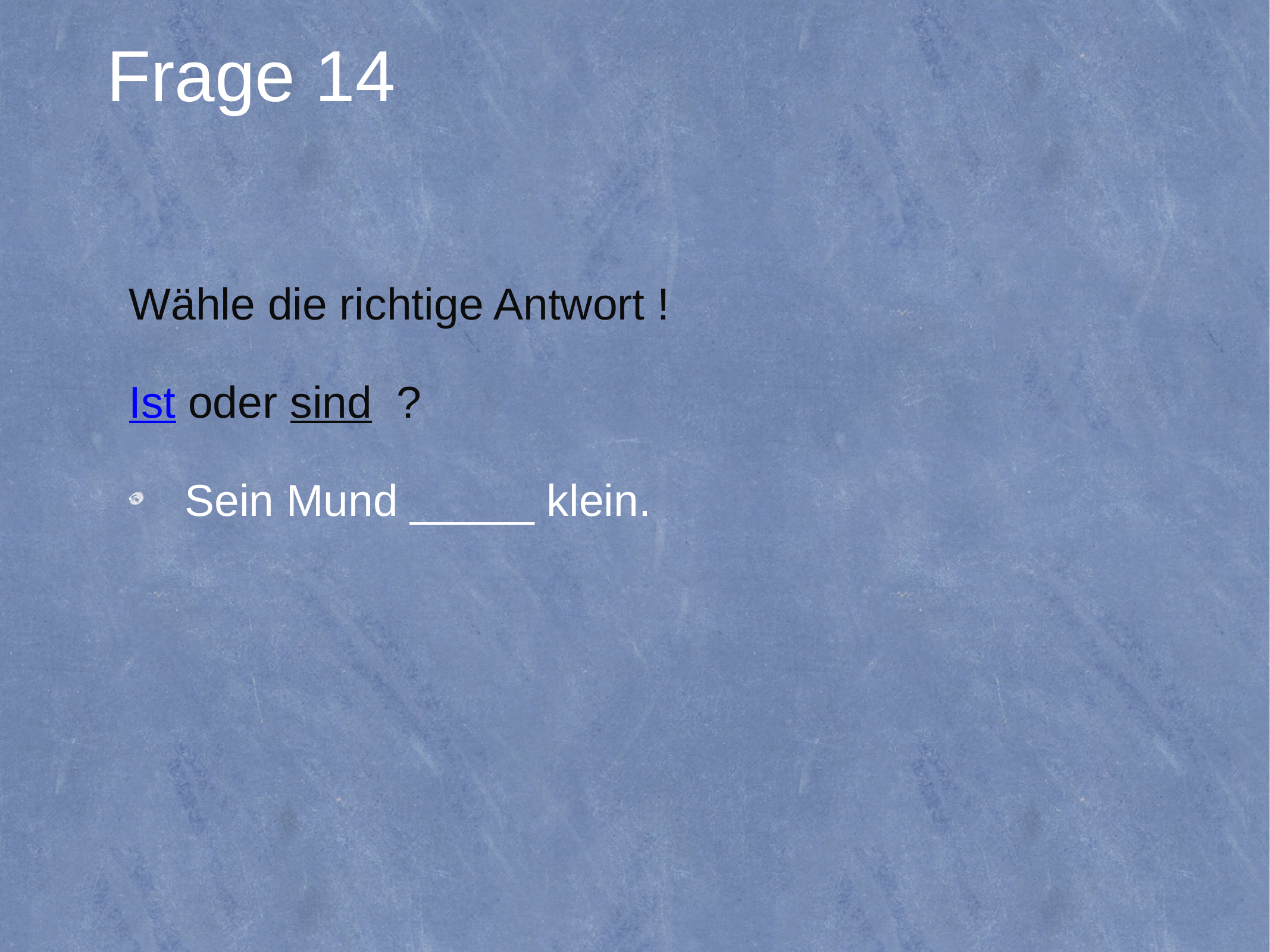

# Frage 14
Wähle die richtige Antwort !
Ist oder sind  ?
Sein Mund _____ klein.